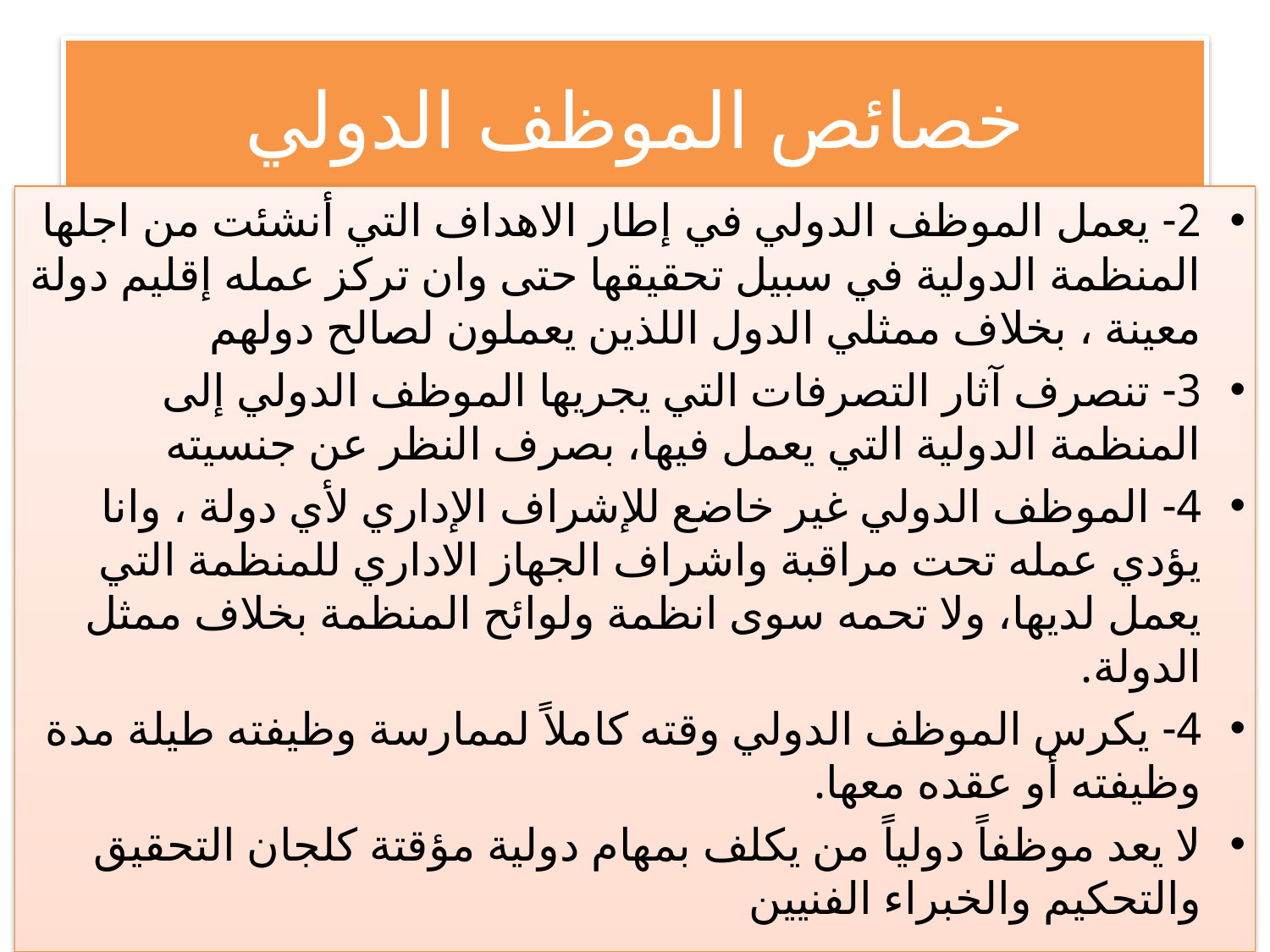

# خصائص الموظف الدولي
2- يعمل الموظف الدولي في إطار الاهداف التي أنشئت من اجلها المنظمة الدولية في سبيل تحقيقها حتى وان تركز عمله إقليم دولة معينة ، بخلاف ممثلي الدول اللذين يعملون لصالح دولهم
3- تنصرف آثار التصرفات التي يجريها الموظف الدولي إلى المنظمة الدولية التي يعمل فيها، بصرف النظر عن جنسيته
4- الموظف الدولي غير خاضع للإشراف الإداري لأي دولة ، وانا يؤدي عمله تحت مراقبة واشراف الجهاز الاداري للمنظمة التي يعمل لديها، ولا تحمه سوى انظمة ولوائح المنظمة بخلاف ممثل الدولة.
4- يكرس الموظف الدولي وقته كاملاً لممارسة وظيفته طيلة مدة وظيفته أو عقده معها.
لا يعد موظفاً دولياً من يكلف بمهام دولية مؤقتة كلجان التحقيق والتحكيم والخبراء الفنيين